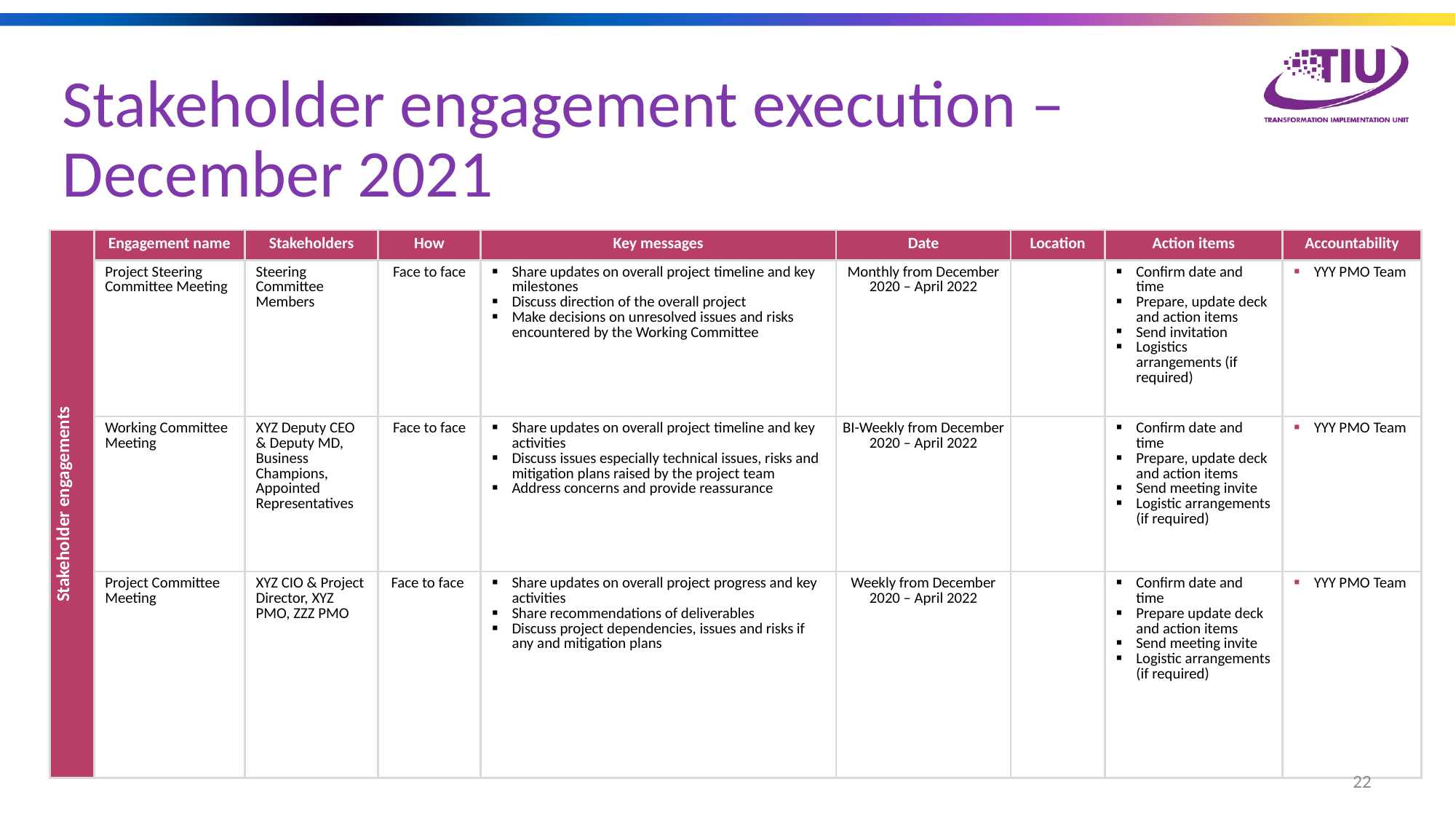

Stakeholder engagement execution – December 2021
| Stakeholder engagements | Engagement name | Stakeholders | How | Key messages | Date | Location | Action items | Accountability |
| --- | --- | --- | --- | --- | --- | --- | --- | --- |
|  | Project Steering Committee Meeting | Steering Committee Members | Face to face | Share updates on overall project timeline and key milestones Discuss direction of the overall project Make decisions on unresolved issues and risks encountered by the Working Committee | Monthly from December 2020 – April 2022 |  | Confirm date and time Prepare, update deck and action items Send invitation Logistics arrangements (if required) | YYY PMO Team |
|  | Working Committee Meeting | XYZ Deputy CEO & Deputy MD, Business Champions, Appointed Representatives | Face to face | Share updates on overall project timeline and key activities Discuss issues especially technical issues, risks and mitigation plans raised by the project team Address concerns and provide reassurance | BI-Weekly from December 2020 – April 2022 |  | Confirm date and time Prepare, update deck and action items Send meeting invite Logistic arrangements (if required) | YYY PMO Team |
|  | Project Committee Meeting | XYZ CIO & Project Director, XYZ PMO, ZZZ PMO | Face to face | Share updates on overall project progress and key activities Share recommendations of deliverables Discuss project dependencies, issues and risks if any and mitigation plans | Weekly from December 2020 – April 2022 |  | Confirm date and time Prepare update deck and action items Send meeting invite Logistic arrangements (if required) | YYY PMO Team |
22